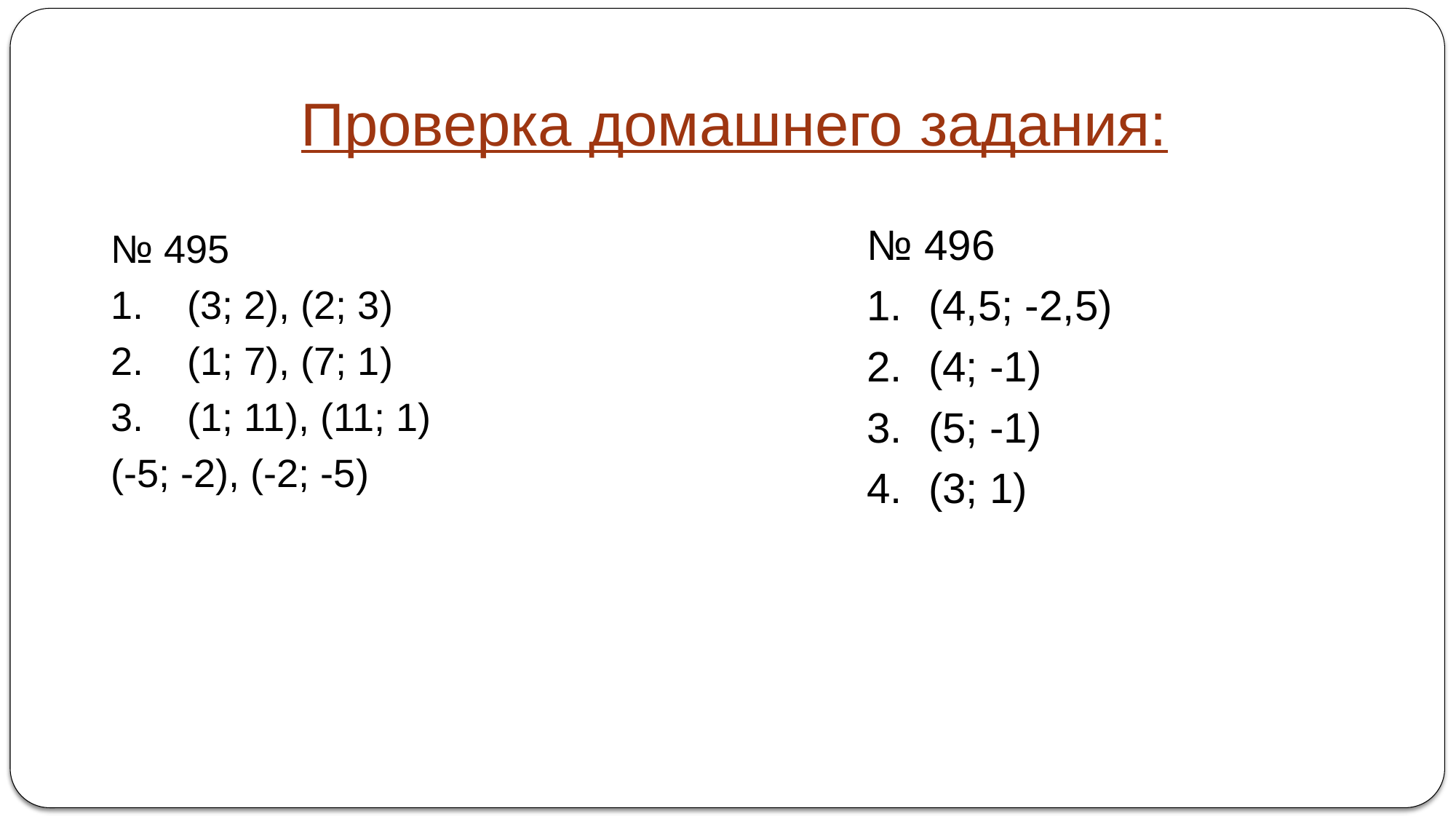

# Проверка домашнего задания:
№ 496
(4,5; -2,5)
(4; -1)
(5; -1)
(3; 1)
№ 495
1.    (3; 2), (2; 3)
2.    (1; 7), (7; 1)
3.    (1; 11), (11; 1)
(-5; -2), (-2; -5)